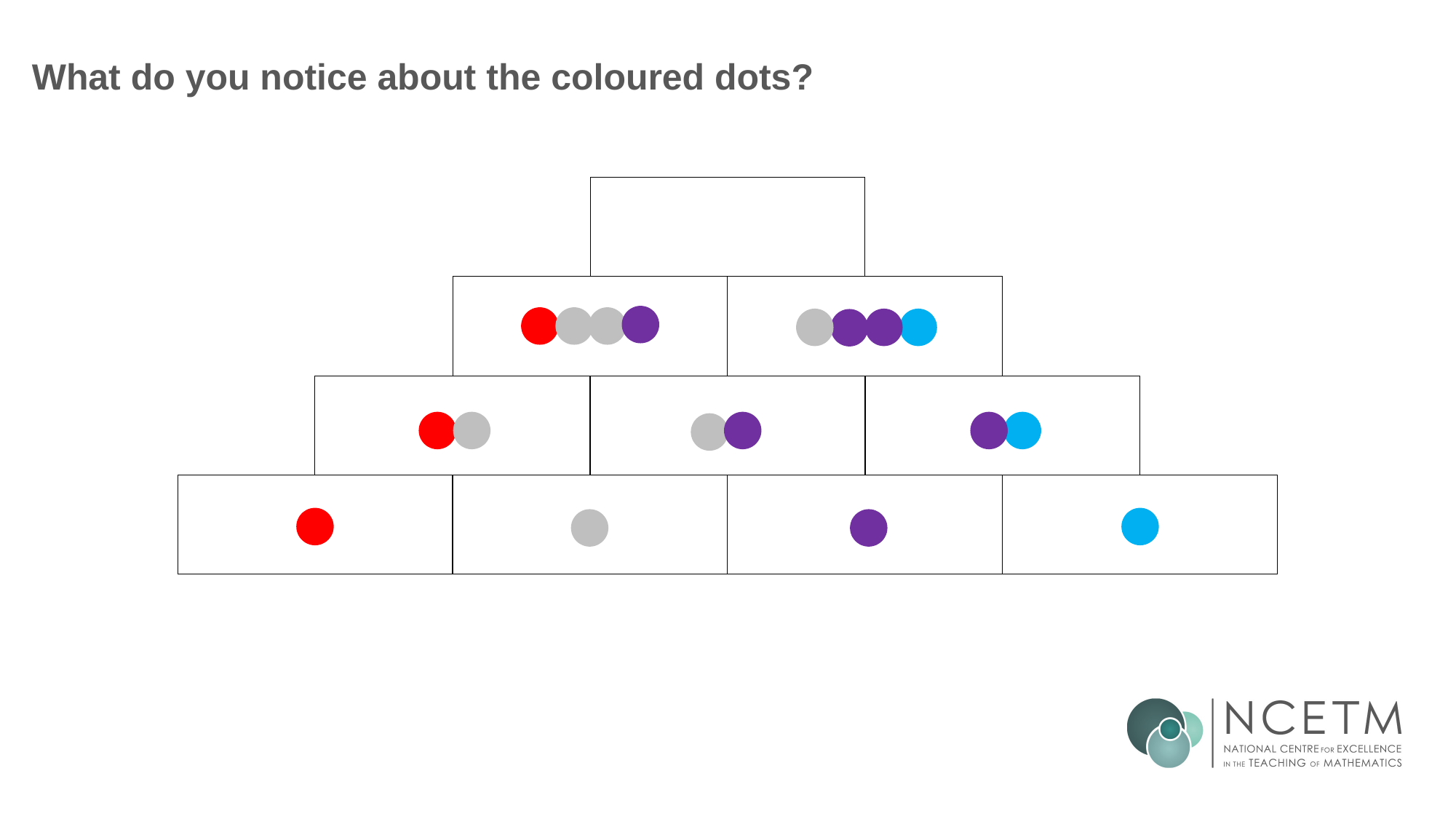

# What do you notice about the coloured dots?